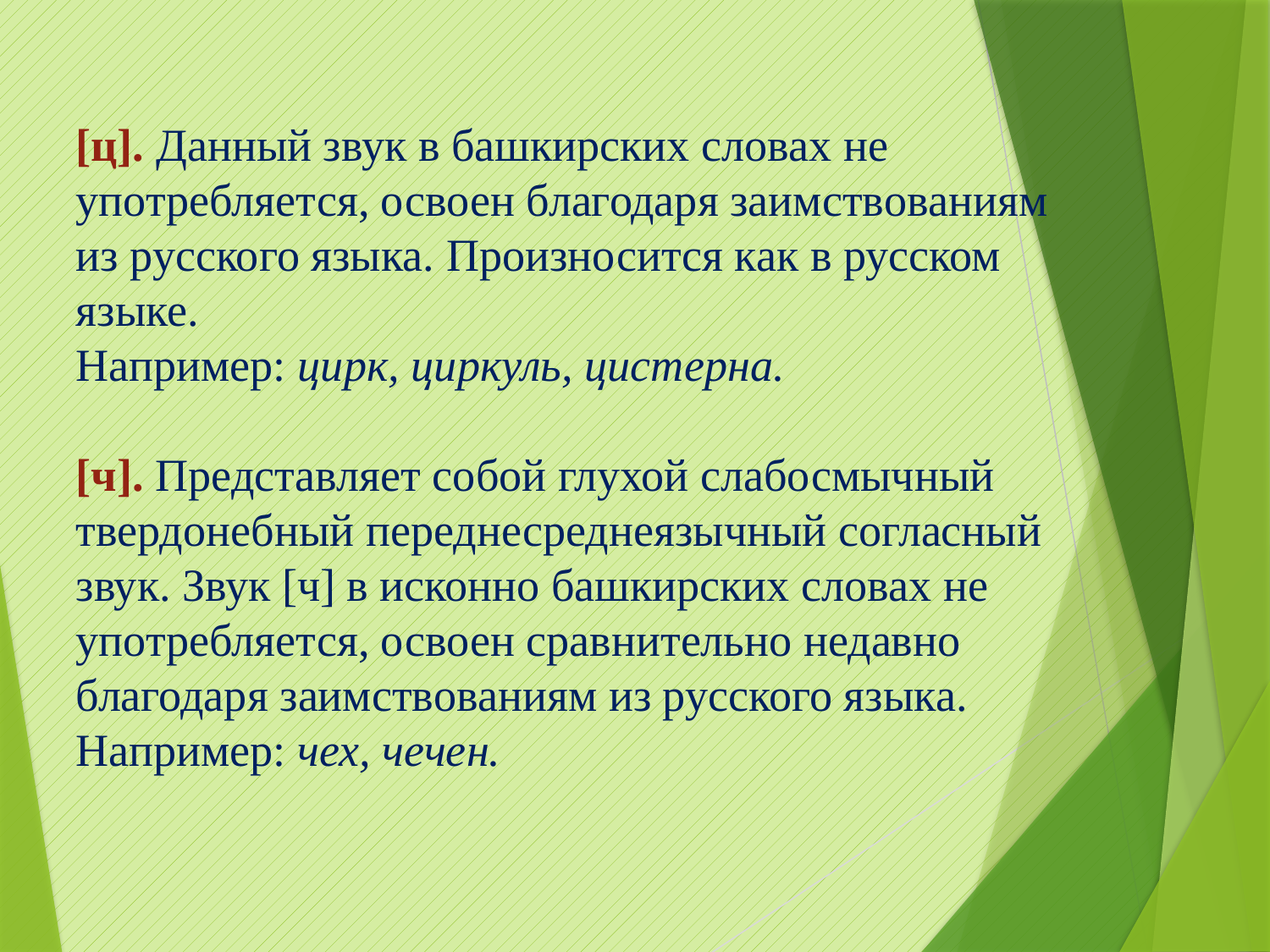

[ц]. Данный звук в башкирских словах не употребляется, освоен благодаря заимствованиям из русского языка. Произносится как в русском языке.
Например: цирк, циркуль, цистерна.

[ч]. Представляет собой глухой слабосмычный твердонебный переднесреднеязычный согласный звук. Звук [ч] в исконно башкирских словах не употребляется, освоен сравнительно недавно благодаря заимствованиям из русского языка. Например: чех, чечен.